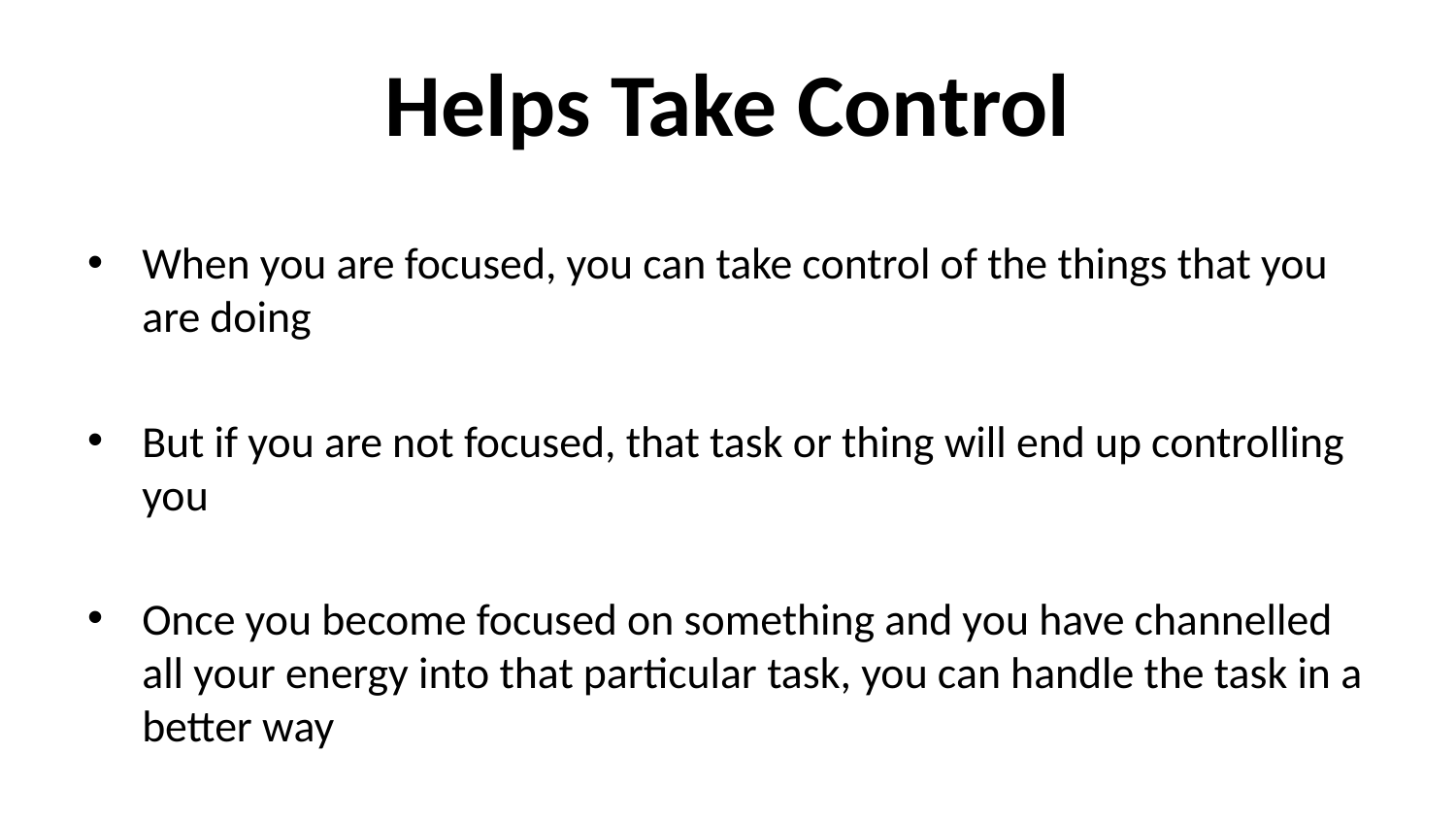

# Helps Take Control
When you are focused, you can take control of the things that you are doing

But if you are not focused, that task or thing will end up controlling you

Once you become focused on something and you have channelled all your energy into that particular task, you can handle the task in a better way